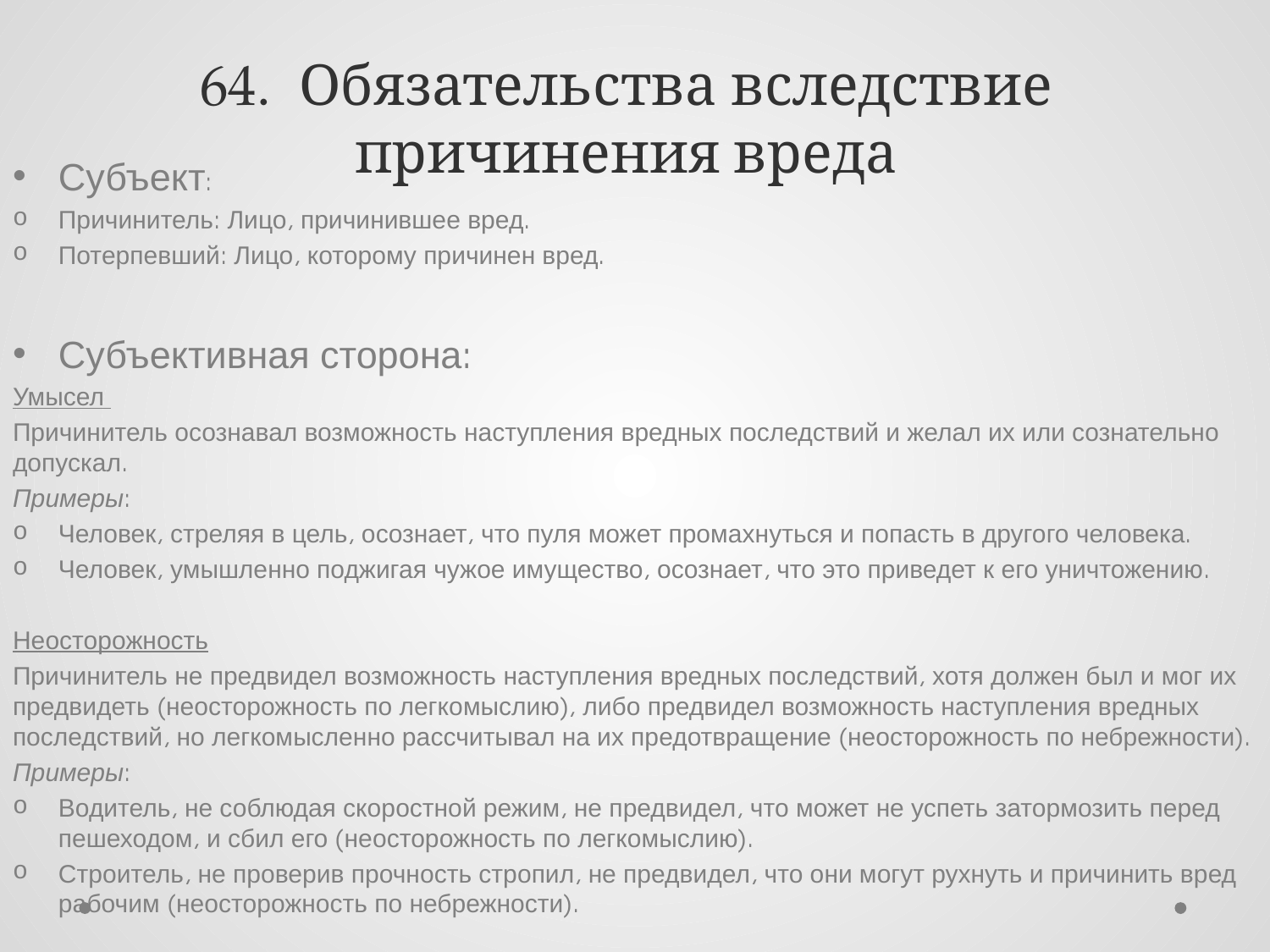

# 64.  Обязательства вследствие причинения вреда
Субъект:
Причинитель: Лицо, причинившее вред.
Потерпевший: Лицо, которому причинен вред.

Субъективная сторона:
Умысел
Причинитель осознавал возможность наступления вредных последствий и желал их или сознательно допускал.
Примеры:
Человек, стреляя в цель, осознает, что пуля может промахнуться и попасть в другого человека.
Человек, умышленно поджигая чужое имущество, осознает, что это приведет к его уничтожению.

Неосторожность
Причинитель не предвидел возможность наступления вредных последствий, хотя должен был и мог их предвидеть (неосторожность по легкомыслию), либо предвидел возможность наступления вредных последствий, но легкомысленно рассчитывал на их предотвращение (неосторожность по небрежности).
Примеры:
Водитель, не соблюдая скоростной режим, не предвидел, что может не успеть затормозить перед пешеходом, и сбил его (неосторожность по легкомыслию).
Строитель, не проверив прочность стропил, не предвидел, что они могут рухнуть и причинить вред рабочим (неосторожность по небрежности).